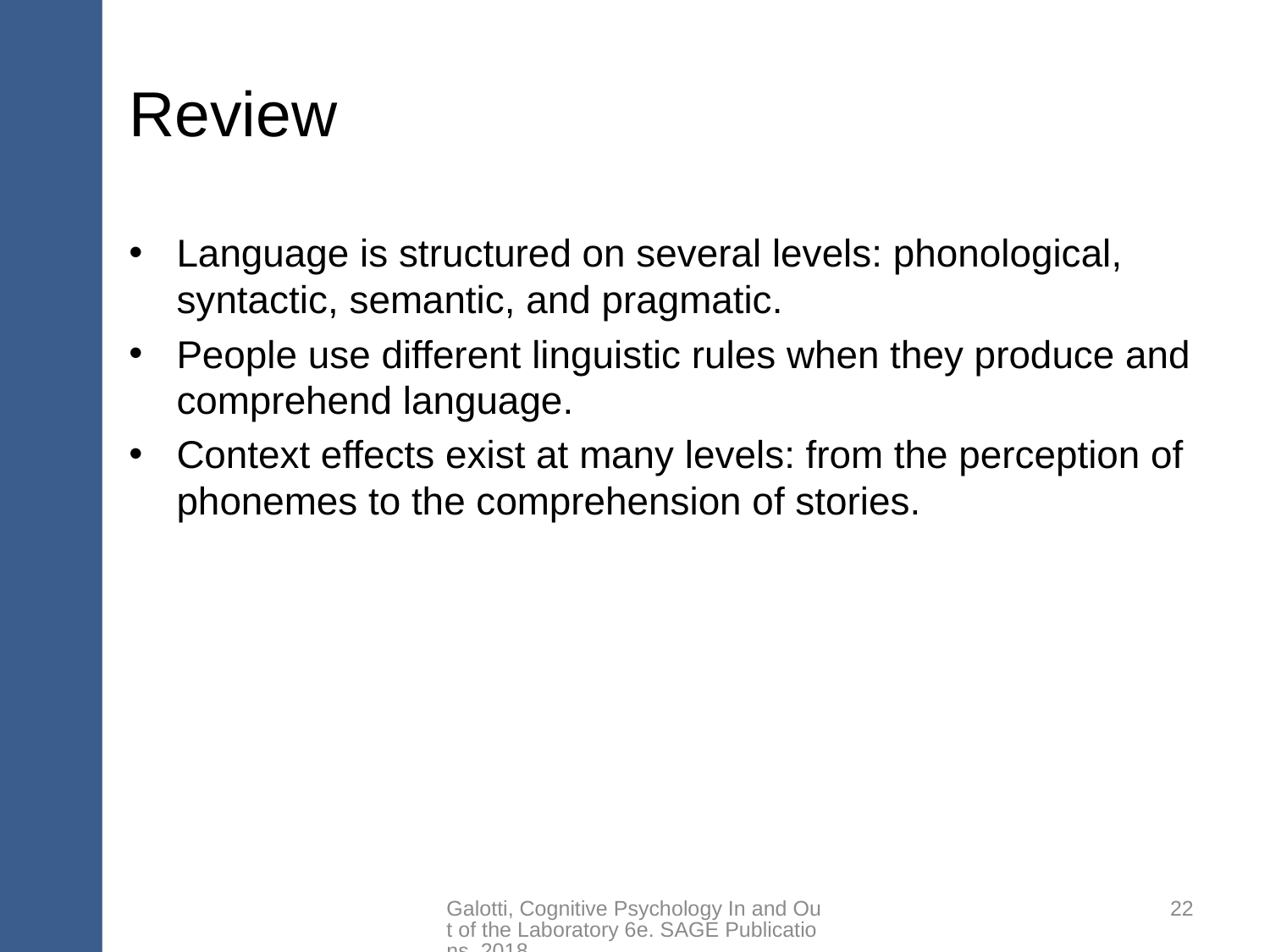

# Review
Language is structured on several levels: phonological, syntactic, semantic, and pragmatic.
People use different linguistic rules when they produce and comprehend language.
Context effects exist at many levels: from the perception of phonemes to the comprehension of stories.

Galotti, Cognitive Psychology In and Out of the Laboratory 6e. SAGE Publications, 2018.
22